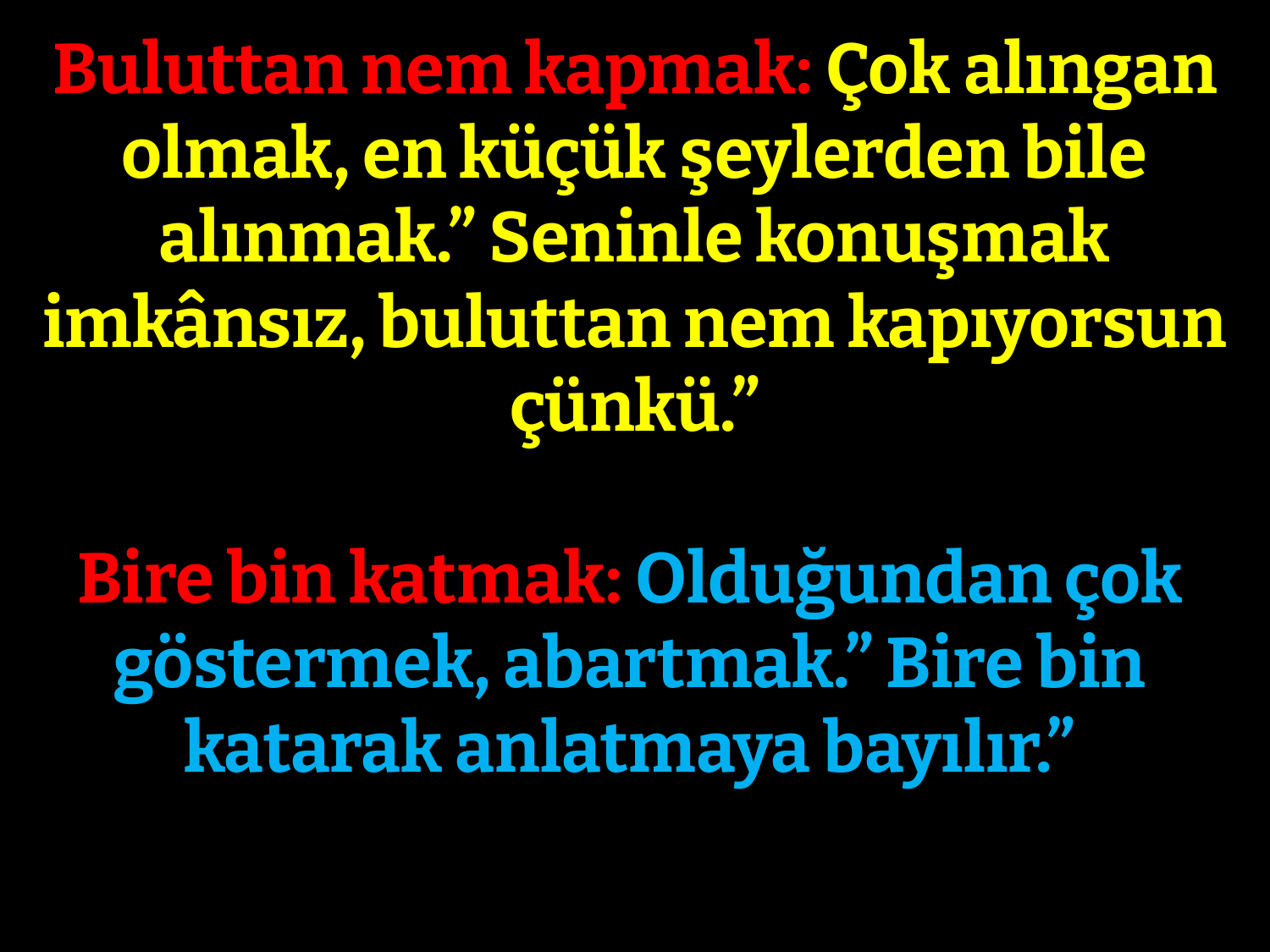

Buluttan nem kapmak: Çok alıngan olmak, en küçük şeylerden bile alınmak.” Seninle konuşmak imkânsız, buluttan nem kapıyorsun çünkü.”
#
Bire bin katmak: Olduğundan çok göstermek, abartmak.” Bire bin katarak anlatmaya bayılır.”